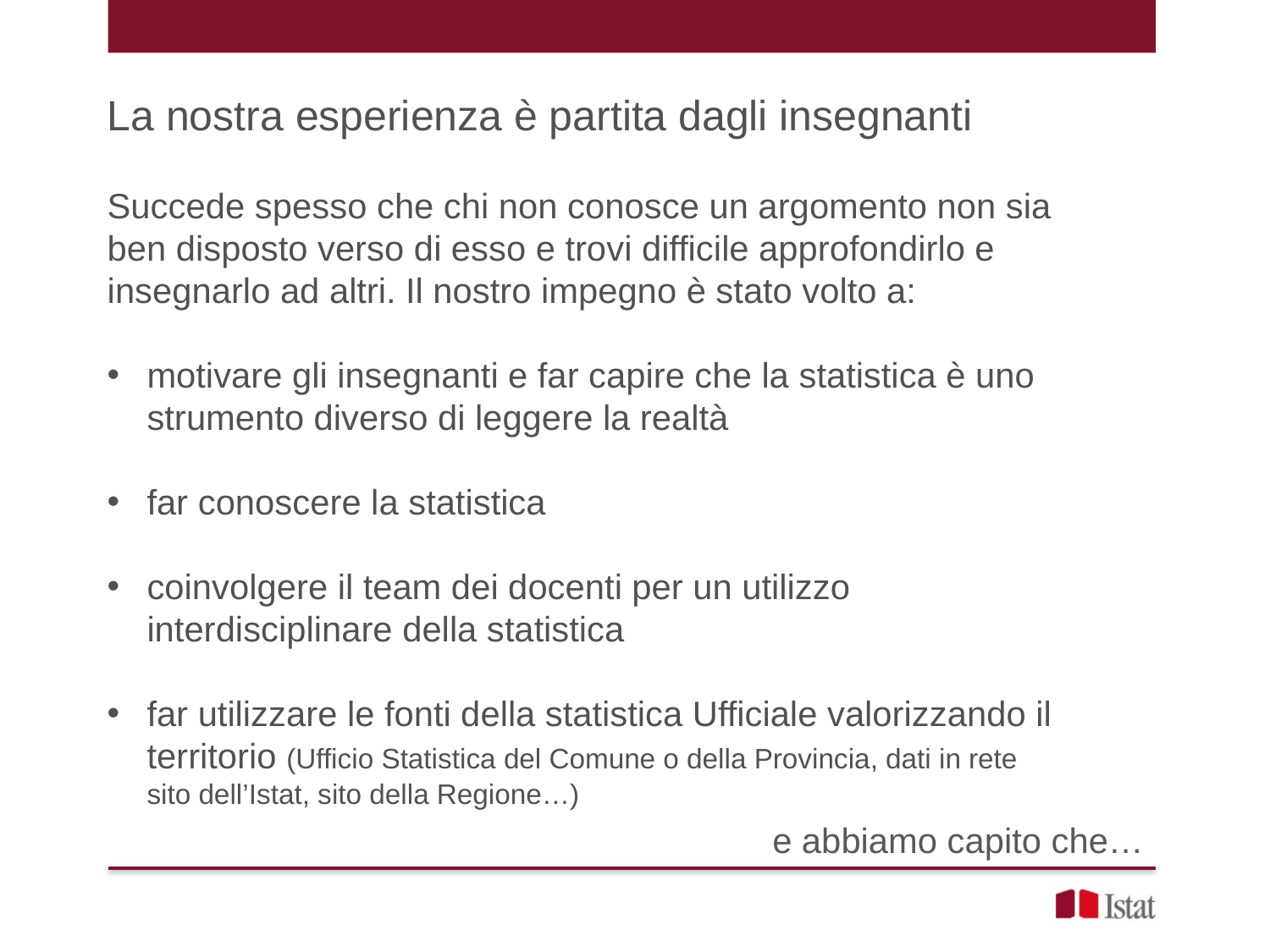

La nostra esperienza è partita dagli insegnanti
Succede spesso che chi non conosce un argomento non sia ben disposto verso di esso e trovi difficile approfondirlo e insegnarlo ad altri. Il nostro impegno è stato volto a:

motivare gli insegnanti e far capire che la statistica è uno strumento diverso di leggere la realtà

far conoscere la statistica

coinvolgere il team dei docenti per un utilizzo interdisciplinare della statistica

far utilizzare le fonti della statistica Ufficiale valorizzando il territorio (Ufficio Statistica del Comune o della Provincia, dati in rete sito dell’Istat, sito della Regione…)
e abbiamo capito che…